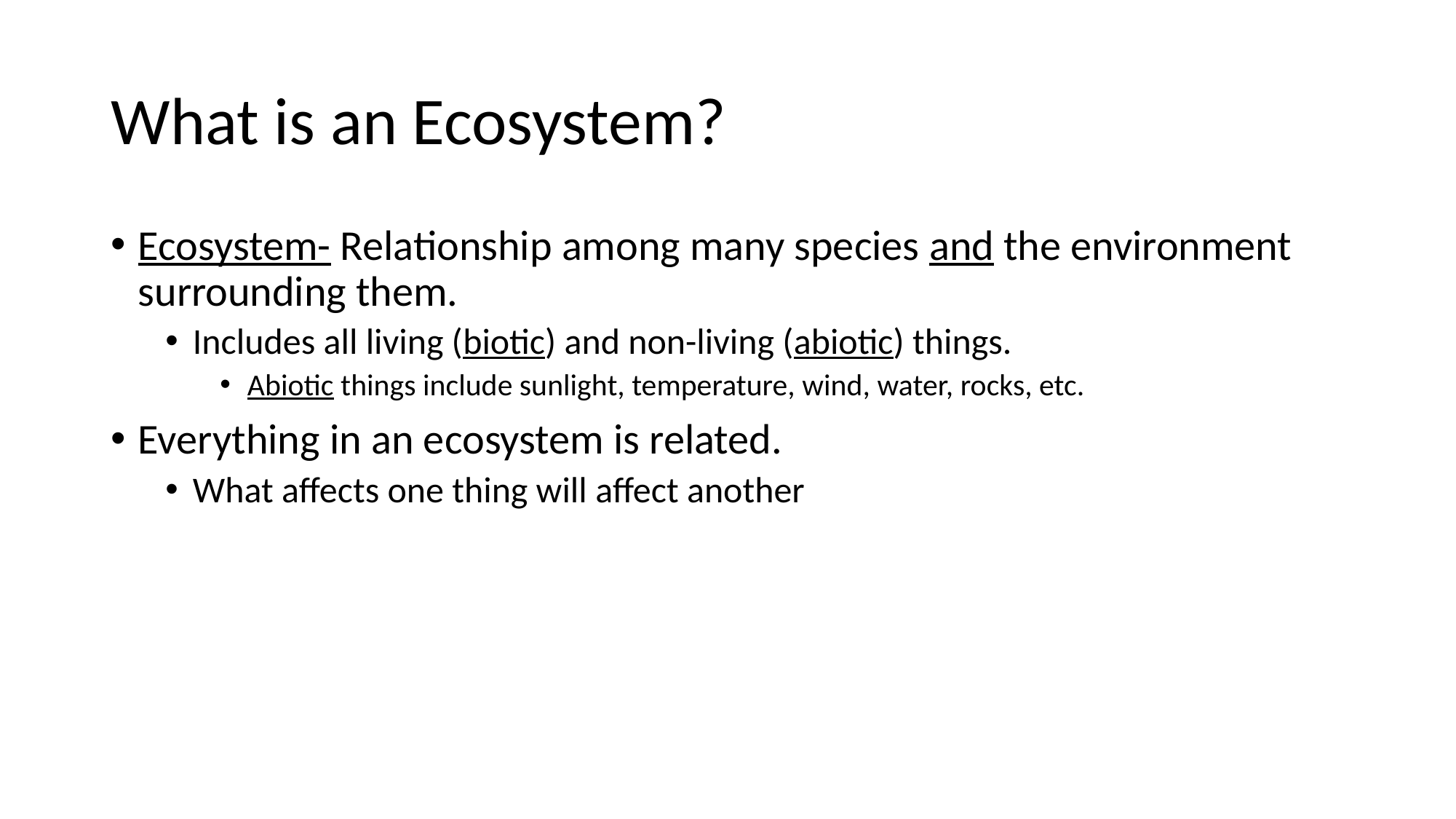

# What is an Ecosystem?
Ecosystem- Relationship among many species and the environment surrounding them.
Includes all living (biotic) and non-living (abiotic) things.
Abiotic things include sunlight, temperature, wind, water, rocks, etc.
Everything in an ecosystem is related.
What affects one thing will affect another